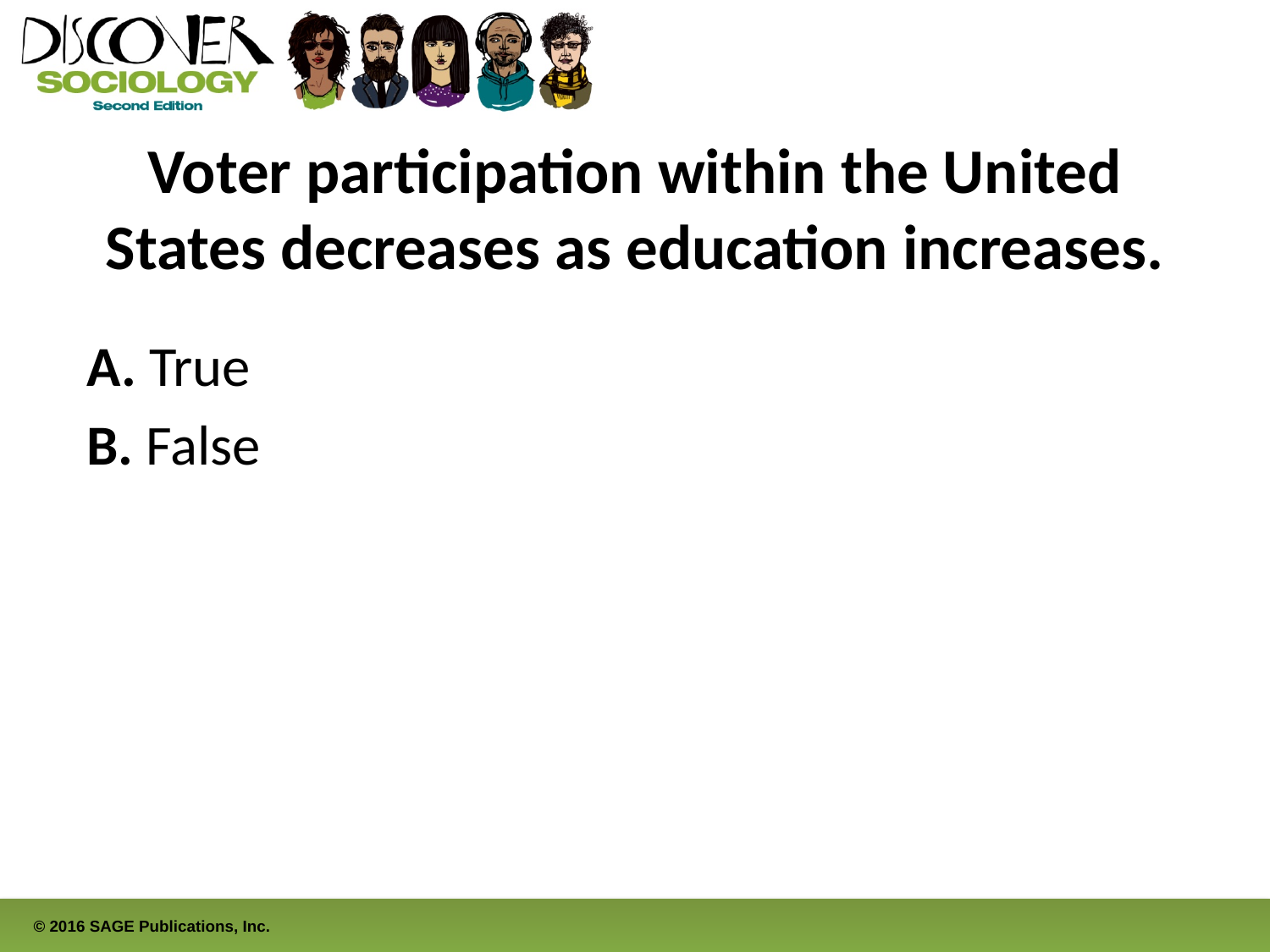

# Voter participation within the United States decreases as education increases.
A. True
B. False